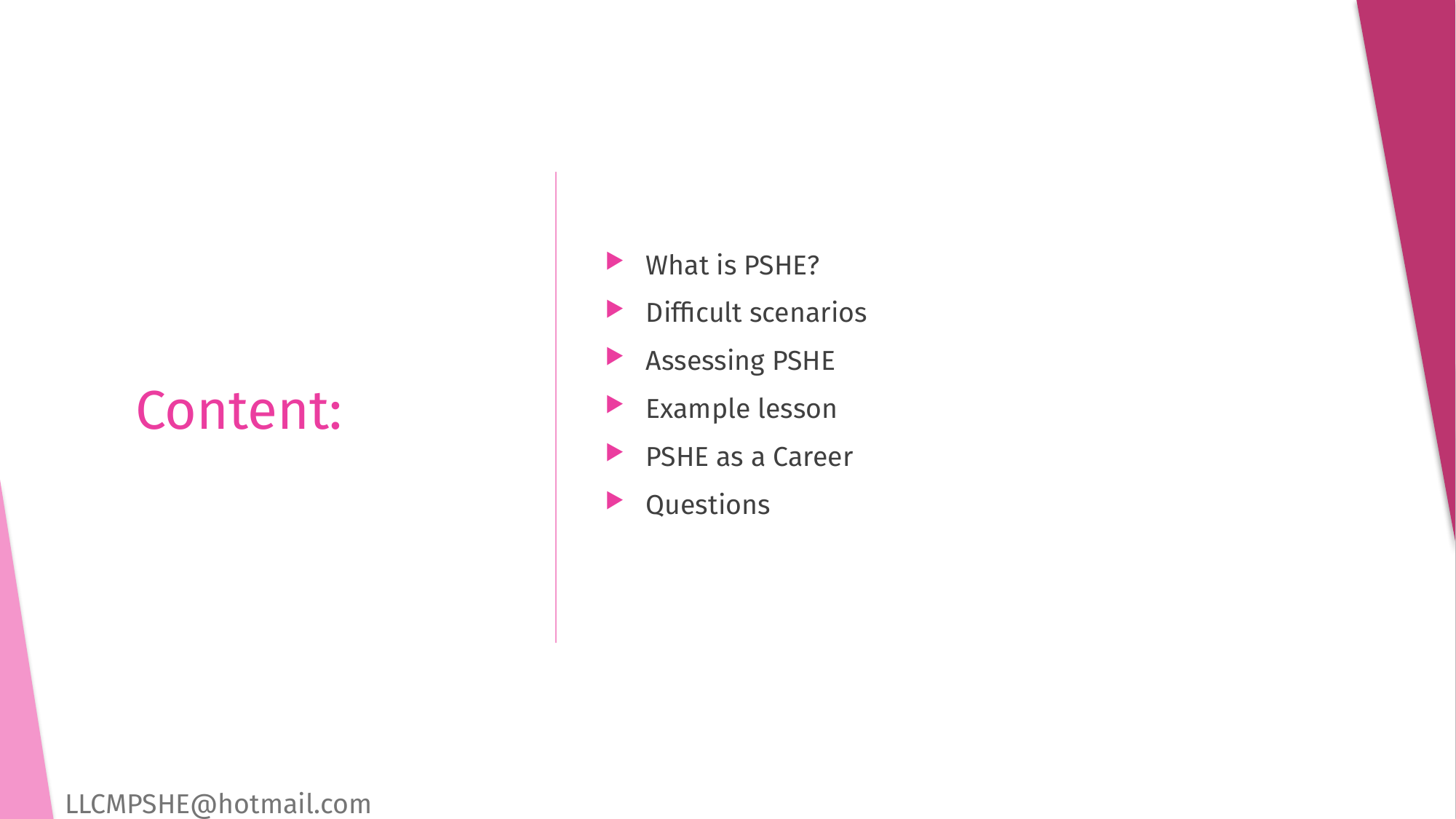

What is PSHE?
Difficult scenarios
Assessing PSHE
Example lesson
PSHE as a Career
Questions

# Content:

LLCMPSHE@hotmail.com